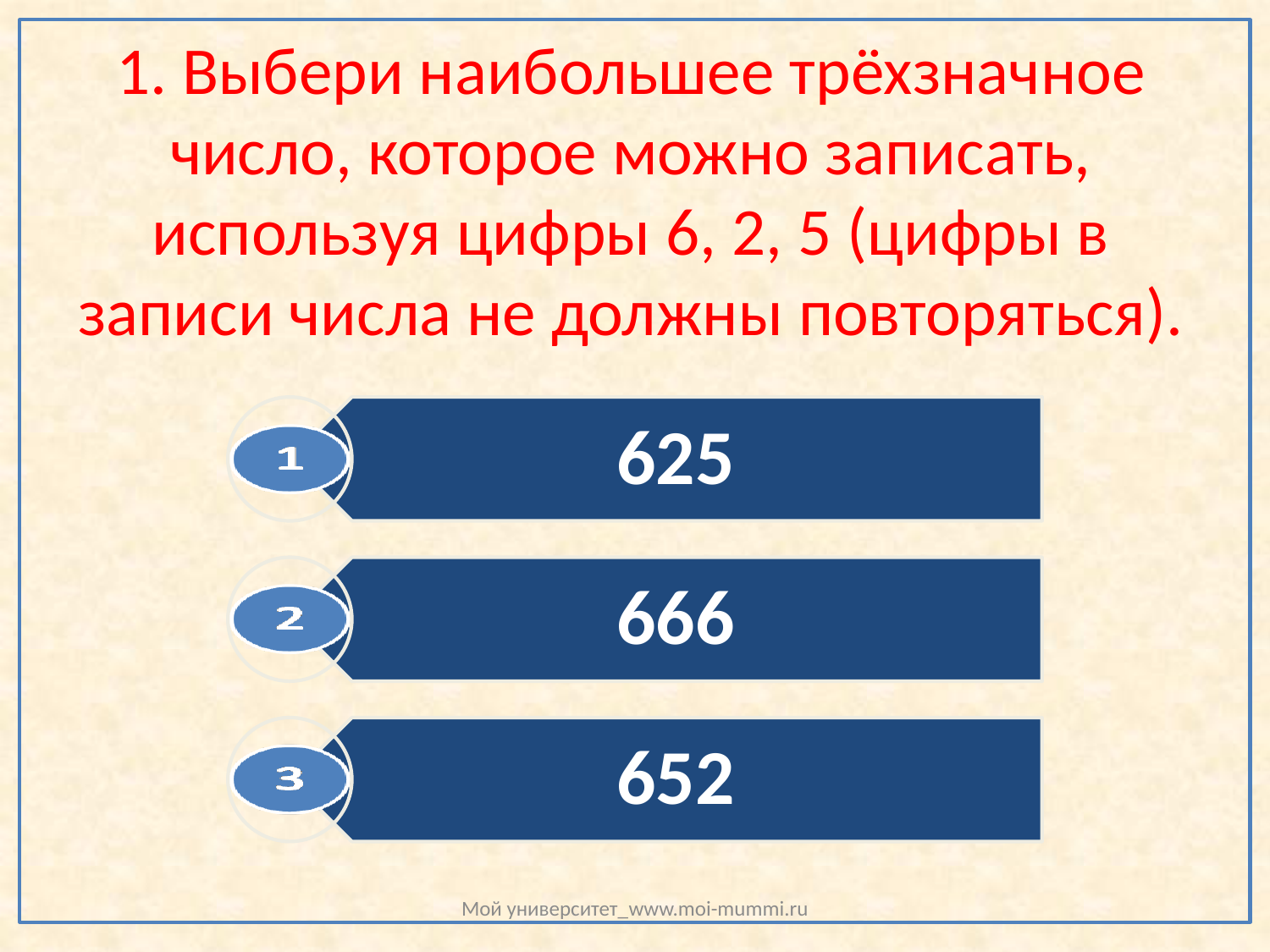

# 1. Выбери наибольшее трёхзначное число, которое можно записать, используя цифры 6, 2, 5 (цифры в записи числа не должны повторяться).
625
666
652
Мой университет_www.moi-mummi.ru